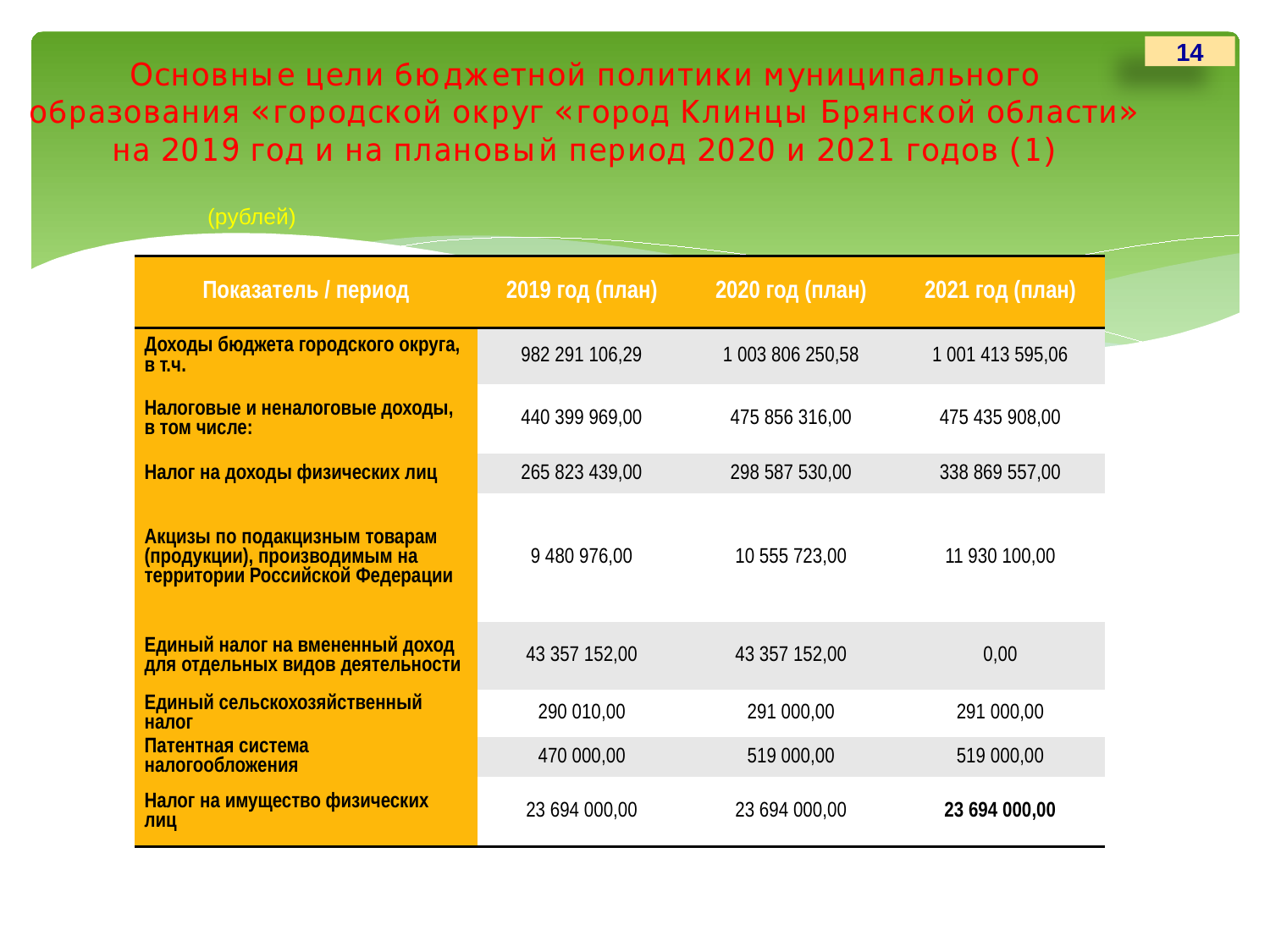

14
# Основные цели бюджетной политики муниципального образования «городской округ «город Клинцы Брянской области» на 2019 год и на плановый период 2020 и 2021 годов (1)
(рублей)
| Показатель / период | 2019 год (план) | 2020 год (план) | 2021 год (план) |
| --- | --- | --- | --- |
| Доходы бюджета городского округа, в т.ч. | 982 291 106,29 | 1 003 806 250,58 | 1 001 413 595,06 |
| Налоговые и неналоговые доходы, в том числе: | 440 399 969,00 | 475 856 316,00 | 475 435 908,00 |
| Налог на доходы физических лиц | 265 823 439,00 | 298 587 530,00 | 338 869 557,00 |
| Акцизы по подакцизным товарам (продукции), производимым на территории Российской Федерации | 9 480 976,00 | 10 555 723,00 | 11 930 100,00 |
| Единый налог на вмененный доход для отдельных видов деятельности | 43 357 152,00 | 43 357 152,00 | 0,00 |
| Единый сельскохозяйственный налог | 290 010,00 | 291 000,00 | 291 000,00 |
| Патентная система налогообложения | 470 000,00 | 519 000,00 | 519 000,00 |
| Налог на имущество физических лиц | 23 694 000,00 | 23 694 000,00 | 23 694 000,00 |